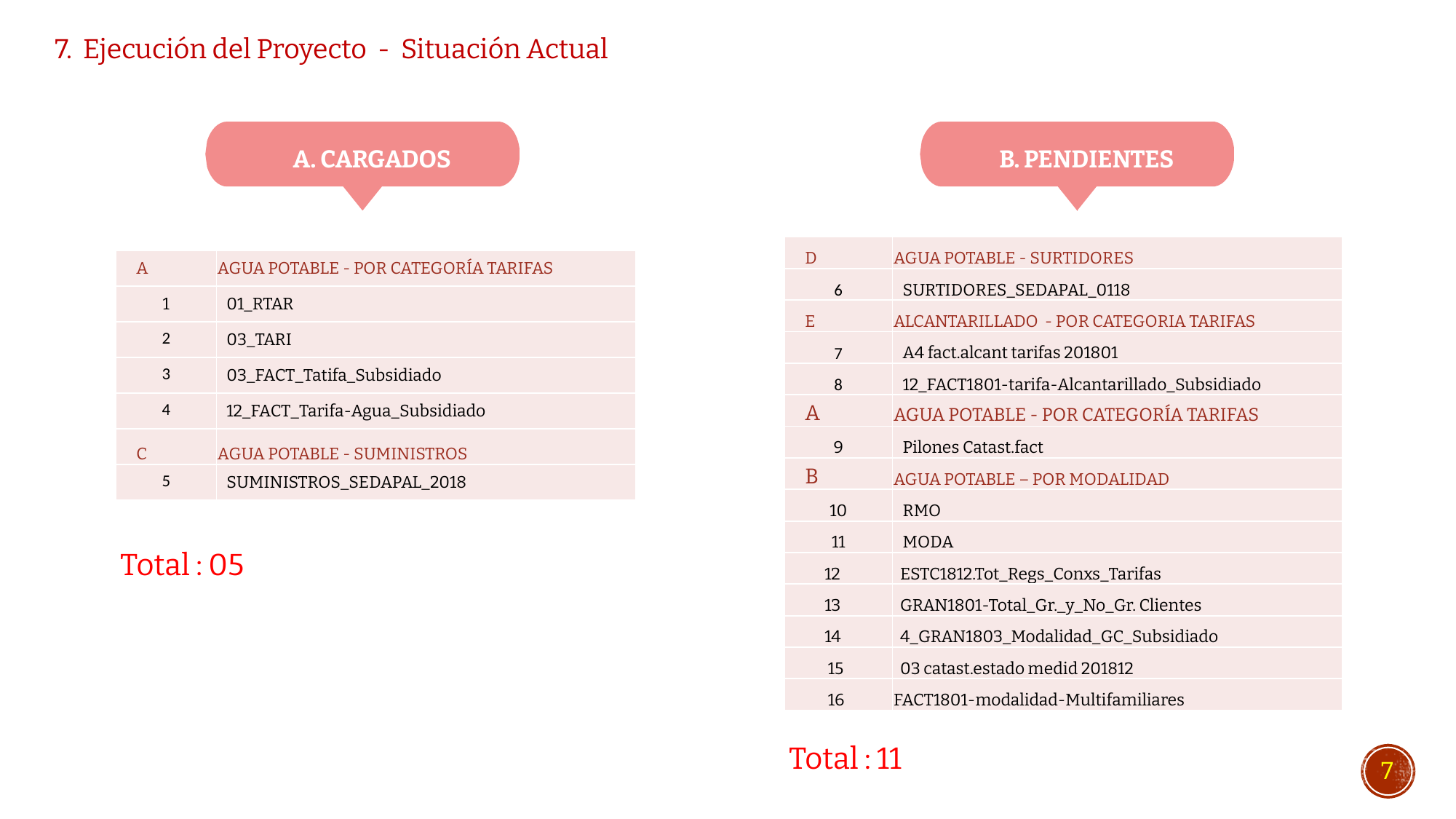

7.  Ejecución del Proyecto  -  Situación Actual

B. PENDIENTES
A. CARGADOS
| D | AGUA POTABLE - SURTIDORES |
| --- | --- |
| 6 | SURTIDORES\_SEDAPAL\_0118 |
| E | ALCANTARILLADO - POR CATEGORIA TARIFAS |
| 7 | A4 fact.alcant tarifas 201801 |
| 8 | 12\_FACT1801-tarifa-Alcantarillado\_Subsidiado |
| A | AGUA POTABLE - POR CATEGORÍA TARIFAS |
| 9 | Pilones Catast.fact |
| B | AGUA POTABLE – POR MODALIDAD |
| 10 | RMO |
| 11 | MODA |
| 12 | ESTC1812.Tot\_Regs\_Conxs\_Tarifas |
| 13 | GRAN1801-Total\_Gr.\_y\_No\_Gr. Clientes |
| 14 | 4\_GRAN1803\_Modalidad\_GC\_Subsidiado |
| 15 | 03 catast.estado medid 201812 |
| 16 | FACT1801-modalidad-Multifamiliares |
| A | AGUA POTABLE - POR CATEGORÍA TARIFAS |
| --- | --- |
| 1 | 01\_RTAR |
| 2 | 03\_TARI |
| 3 | 03\_FACT\_Tatifa\_Subsidiado |
| 4 | 12\_FACT\_Tarifa-Agua\_Subsidiado |
| C | AGUA POTABLE - SUMINISTROS |
| 5 | SUMINISTROS\_SEDAPAL\_2018 |
Total : 05
Total : 11
  7